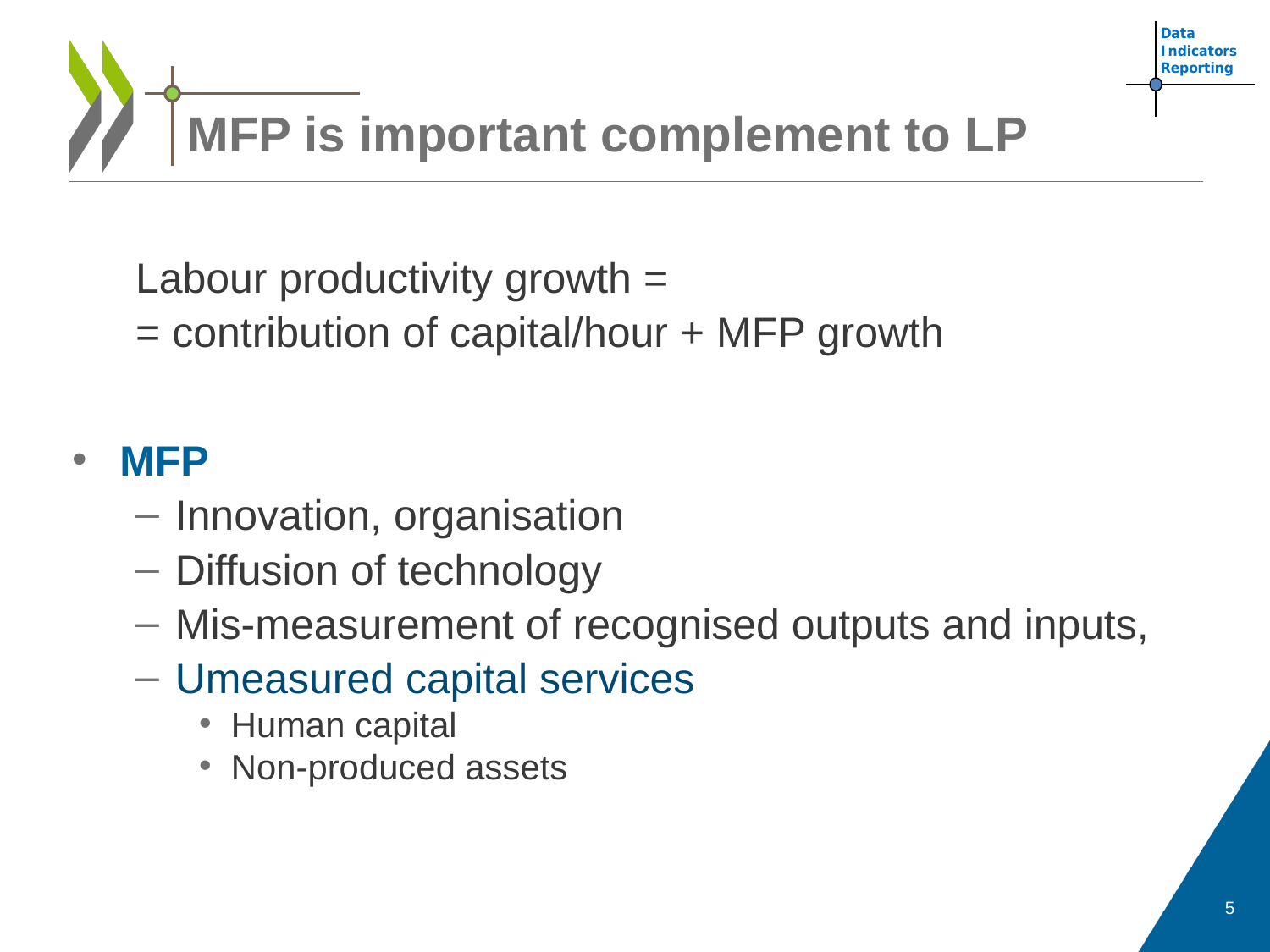

# MFP is important complement to LP
Labour productivity growth =
= contribution of capital/hour + MFP growth

MFP
Innovation, organisation
Diffusion of technology
Mis-measurement of recognised outputs and inputs,
Umeasured capital services
Human capital
Non-produced assets

5